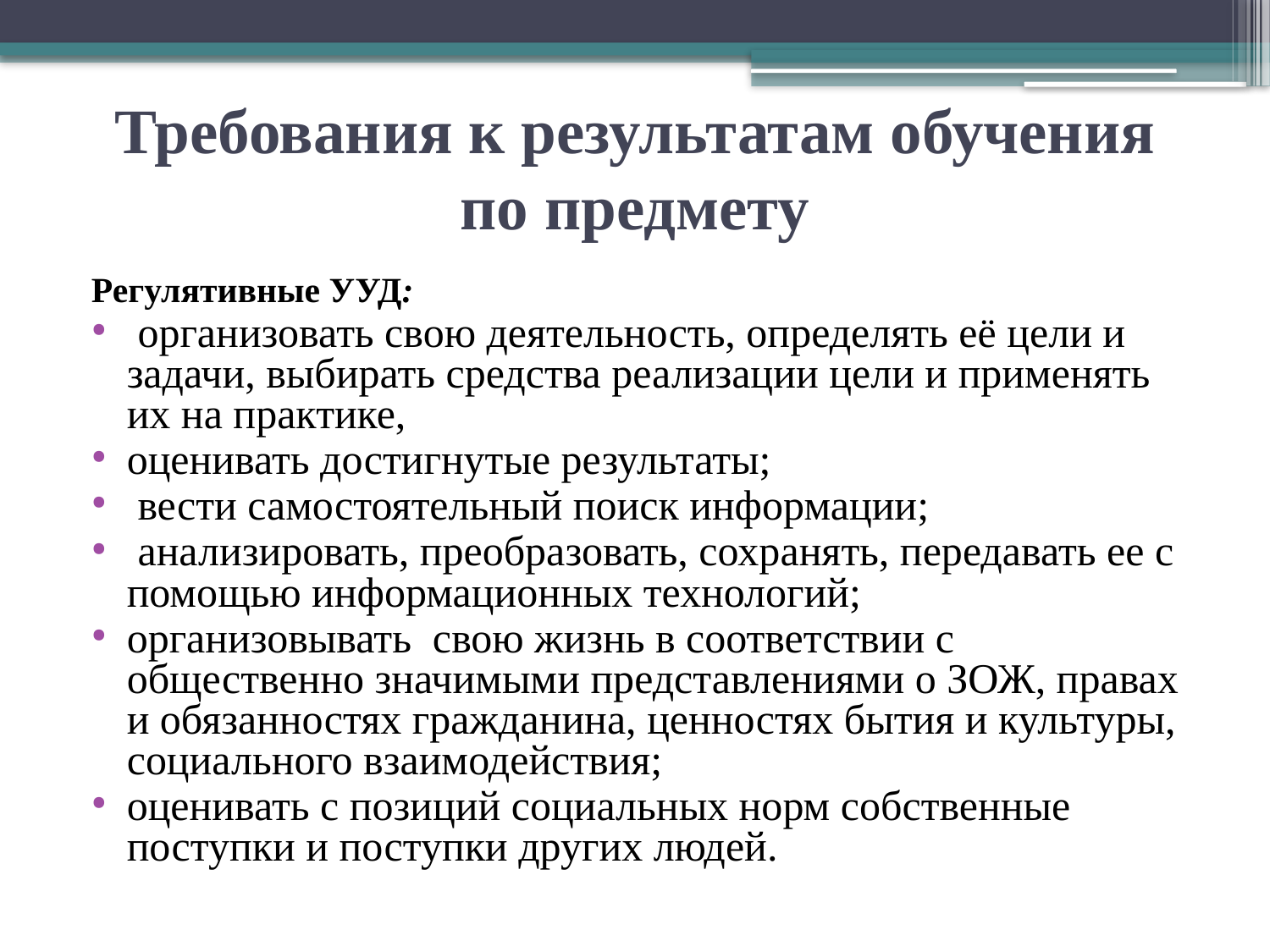

# Требования к результатам обучения по предмету

Регулятивные УУД:
 организовать свою деятельность, определять её цели и задачи, выбирать средства реализации цели и применять их на практике,
оценивать достигнутые результаты;
 вести самостоятельный поиск информации;
 анализировать, преобразовать, сохранять, передавать ее с  помощью информационных технологий;
организовывать  свою жизнь в соответствии с общественно значимыми представлениями о ЗОЖ, правах и обязанностях гражданина, ценностях бытия и культуры, социального взаимодействия;
оценивать с позиций социальных норм собственные поступки и поступки других людей.